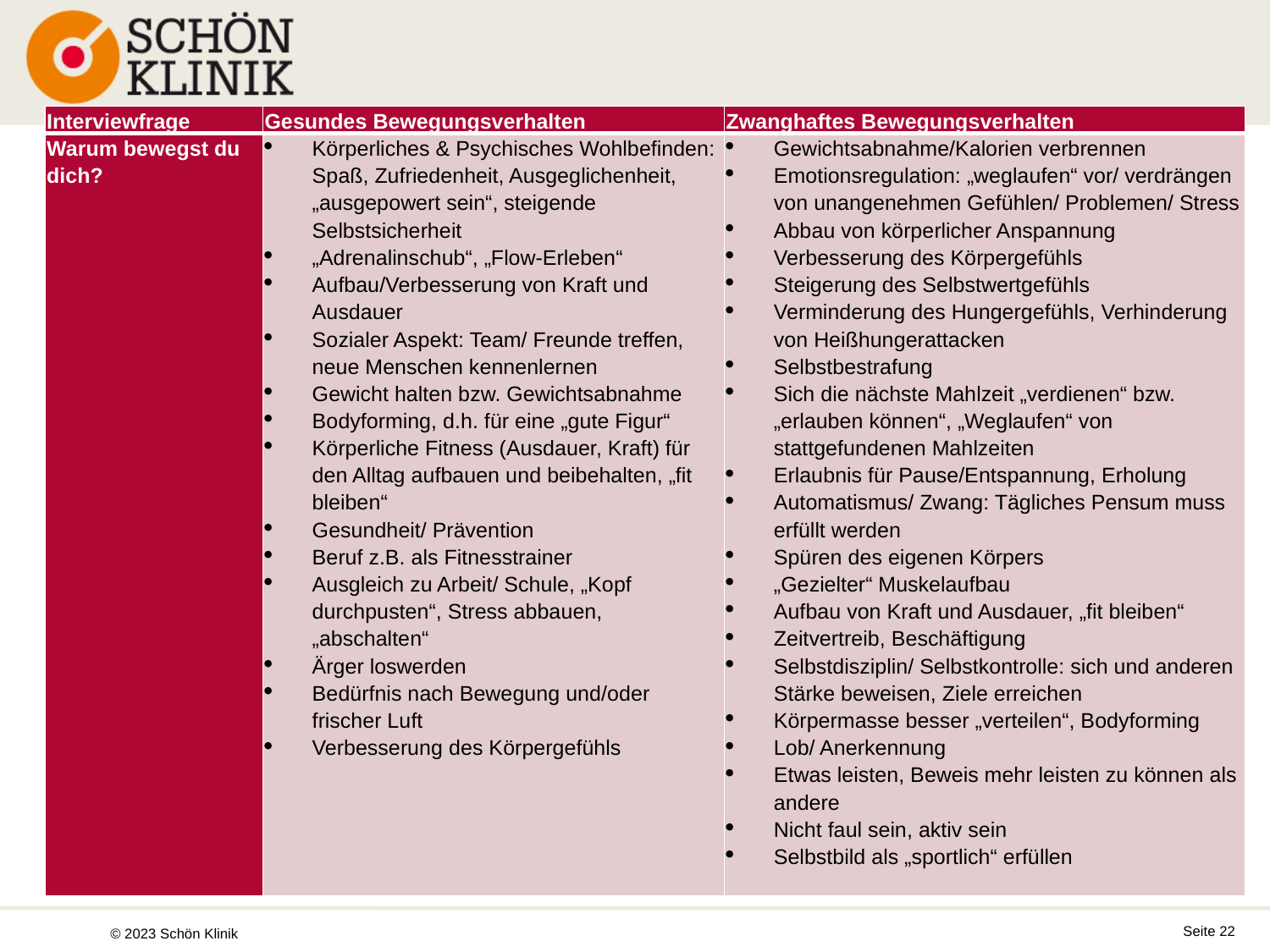

| Interviewfrage | Gesundes Bewegungsverhalten | Zwanghaftes Bewegungsverhalten |
| --- | --- | --- |
| Warum bewegst du dich? | Körperliches & Psychisches Wohlbefinden: Spaß, Zufriedenheit, Ausgeglichenheit, „ausgepowert sein“, steigende Selbstsicherheit „Adrenalinschub“, „Flow-Erleben“ Aufbau/Verbesserung von Kraft und Ausdauer Sozialer Aspekt: Team/ Freunde treffen, neue Menschen kennenlernen Gewicht halten bzw. Gewichtsabnahme Bodyforming, d.h. für eine „gute Figur“ Körperliche Fitness (Ausdauer, Kraft) für den Alltag aufbauen und beibehalten, „fit bleiben“ Gesundheit/ Prävention Beruf z.B. als Fitnesstrainer Ausgleich zu Arbeit/ Schule, „Kopf durchpusten“, Stress abbauen, „abschalten“ Ärger loswerden Bedürfnis nach Bewegung und/oder frischer Luft Verbesserung des Körpergefühls | Gewichtsabnahme/Kalorien verbrennen Emotionsregulation: „weglaufen“ vor/ verdrängen von unangenehmen Gefühlen/ Problemen/ Stress Abbau von körperlicher Anspannung Verbesserung des Körpergefühls Steigerung des Selbstwertgefühls Verminderung des Hungergefühls, Verhinderung von Heißhungerattacken Selbstbestrafung Sich die nächste Mahlzeit „verdienen“ bzw. „erlauben können“, „Weglaufen“ von stattgefundenen Mahlzeiten Erlaubnis für Pause/Entspannung, Erholung Automatismus/ Zwang: Tägliches Pensum muss erfüllt werden Spüren des eigenen Körpers „Gezielter“ Muskelaufbau Aufbau von Kraft und Ausdauer, „fit bleiben“ Zeitvertreib, Beschäftigung Selbstdisziplin/ Selbstkontrolle: sich und anderen Stärke beweisen, Ziele erreichen Körpermasse besser „verteilen“, Bodyforming Lob/ Anerkennung Etwas leisten, Beweis mehr leisten zu können als andere Nicht faul sein, aktiv sein Selbstbild als „sportlich“ erfüllen |